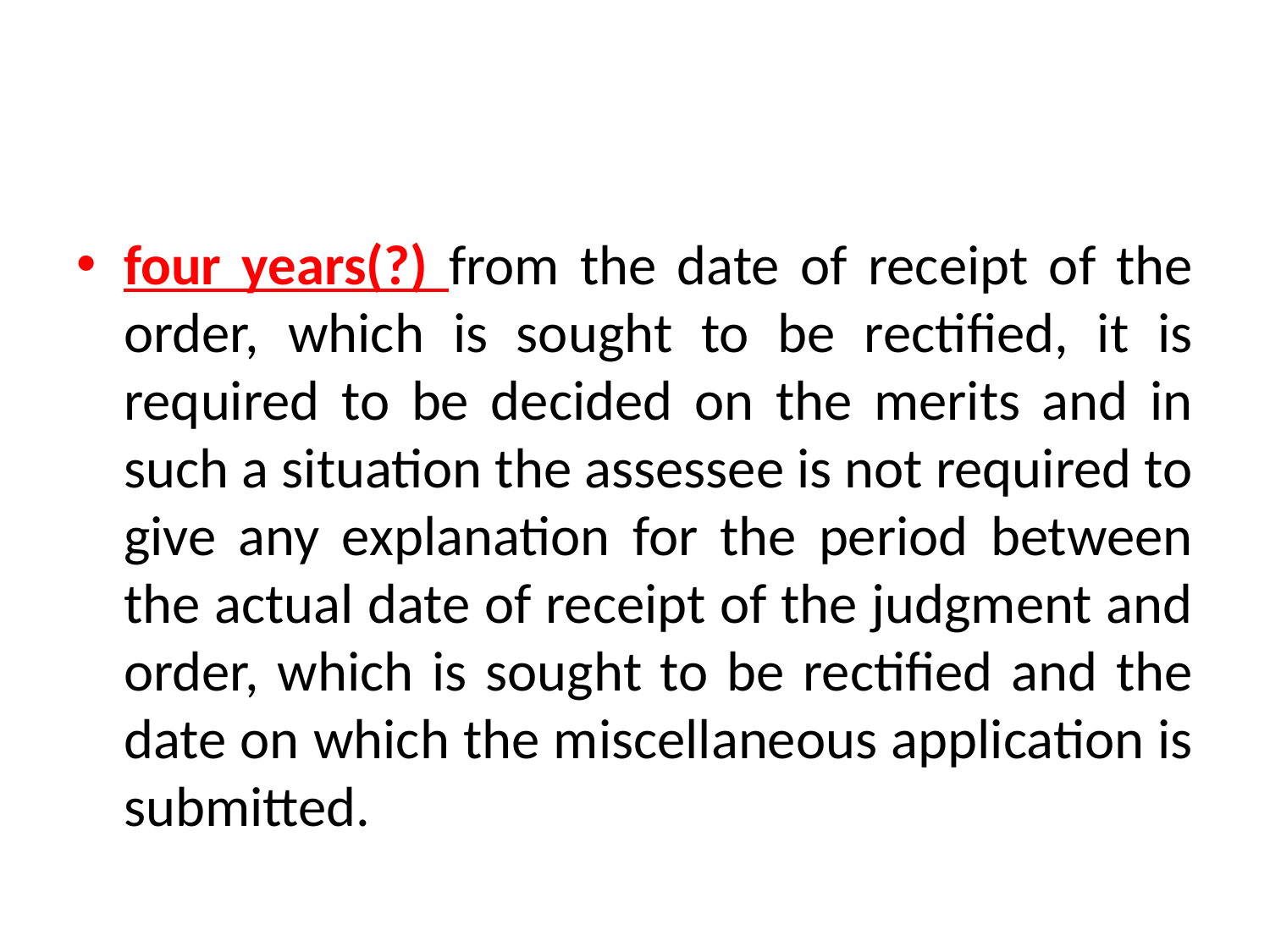

#
four years(?) from the date of receipt of the order, which is sought to be rectified, it is required to be decided on the merits and in such a situation the assessee is not required to give any explanation for the period between the actual date of receipt of the judgment and order, which is sought to be rectified and the date on which the miscellaneous application is submitted.